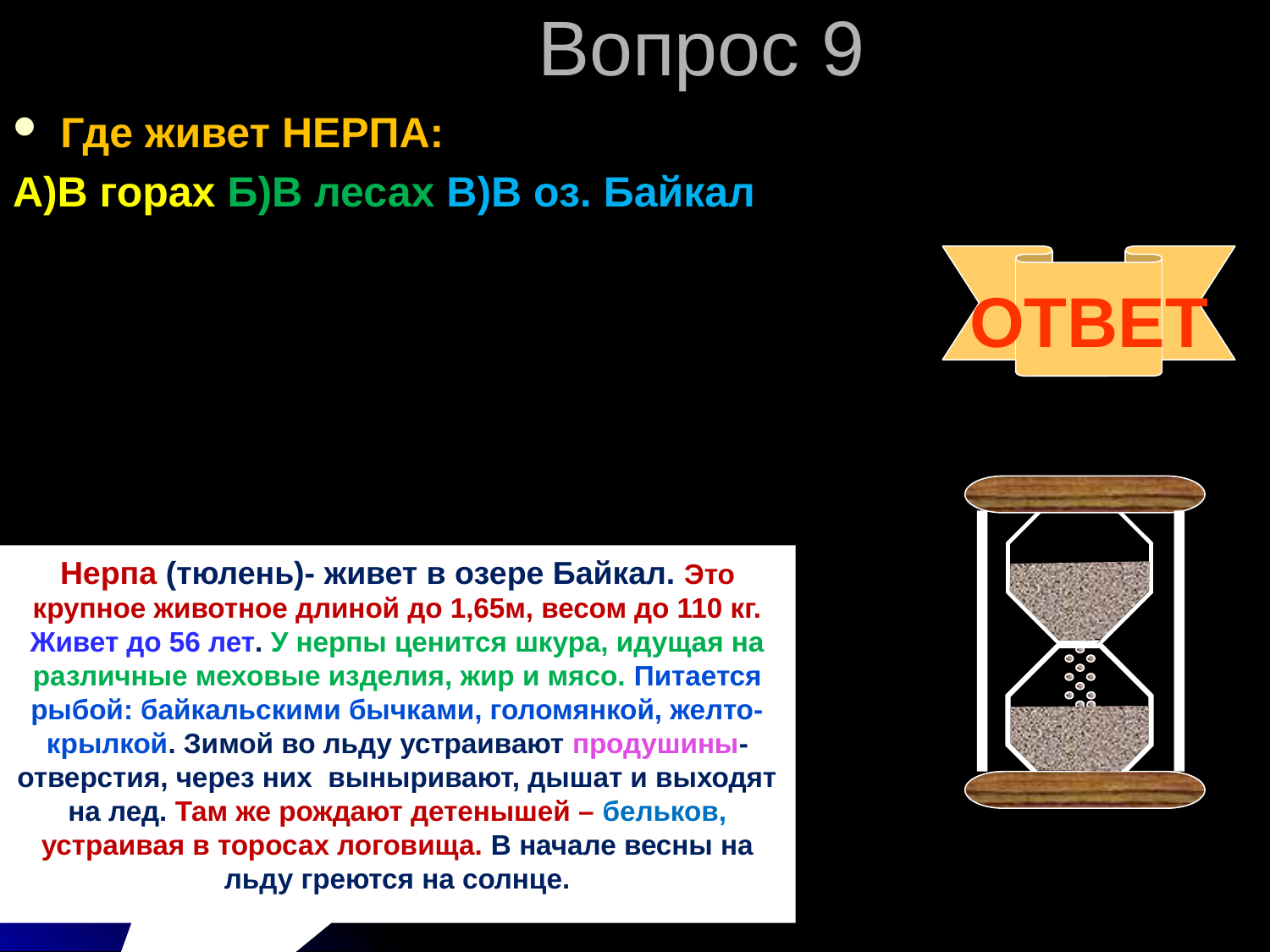

Вопрос 9
Где живет НЕРПА:
А)В горах Б)В лесах В)В оз. Байкал

ОТВЕТ

Нерпа (тюлень)- живет в озере Байкал. Это крупное животное длиной до 1,65м, весом до 110 кг. Живет до 56 лет. У нерпы ценится шкура, идущая на различные меховые изделия, жир и мясо. Питается рыбой: байкальскими бычками, голомянкой, желто-крылкой. Зимой во льду устраивают продушины-отверстия, через них  выныривают, дышат и выходят на лед. Там же рождают детенышей – бельков, устраивая в торосах логовища. В начале весны на льду греются на солнце.